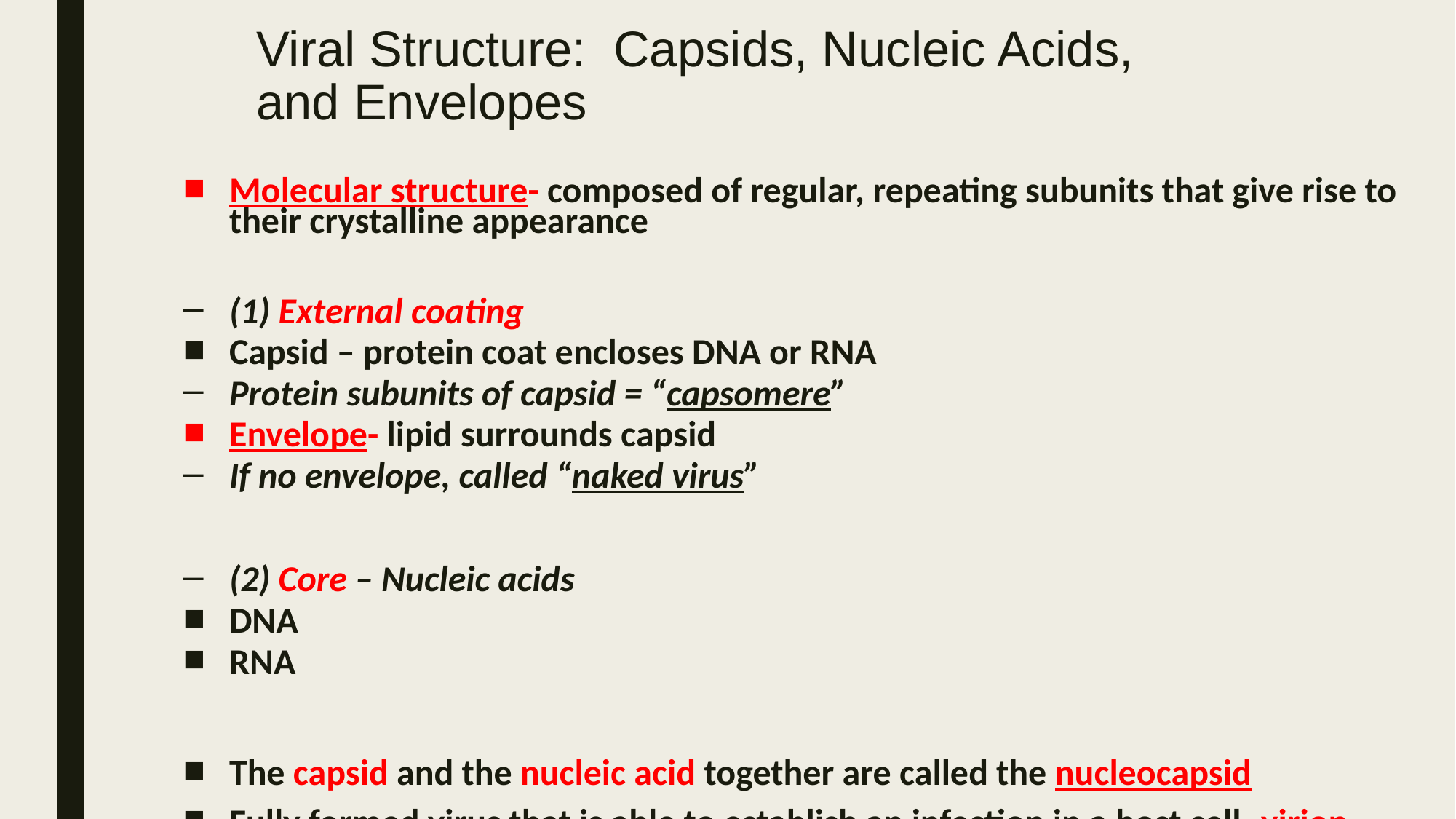

# Viral Structure:  Capsids, Nucleic Acids, and Envelopes
Molecular structure- composed of regular, repeating subunits that give rise to their crystalline appearance

(1) External coating
Capsid – protein coat encloses DNA or RNA
Protein subunits of capsid = “capsomere”
Envelope- lipid surrounds capsid
If no envelope, called “naked virus”

(2) Core – Nucleic acids
DNA
RNA

The capsid and the nucleic acid together are called the nucleocapsid
Fully formed virus that is able to establish an infection in a host cell- virion